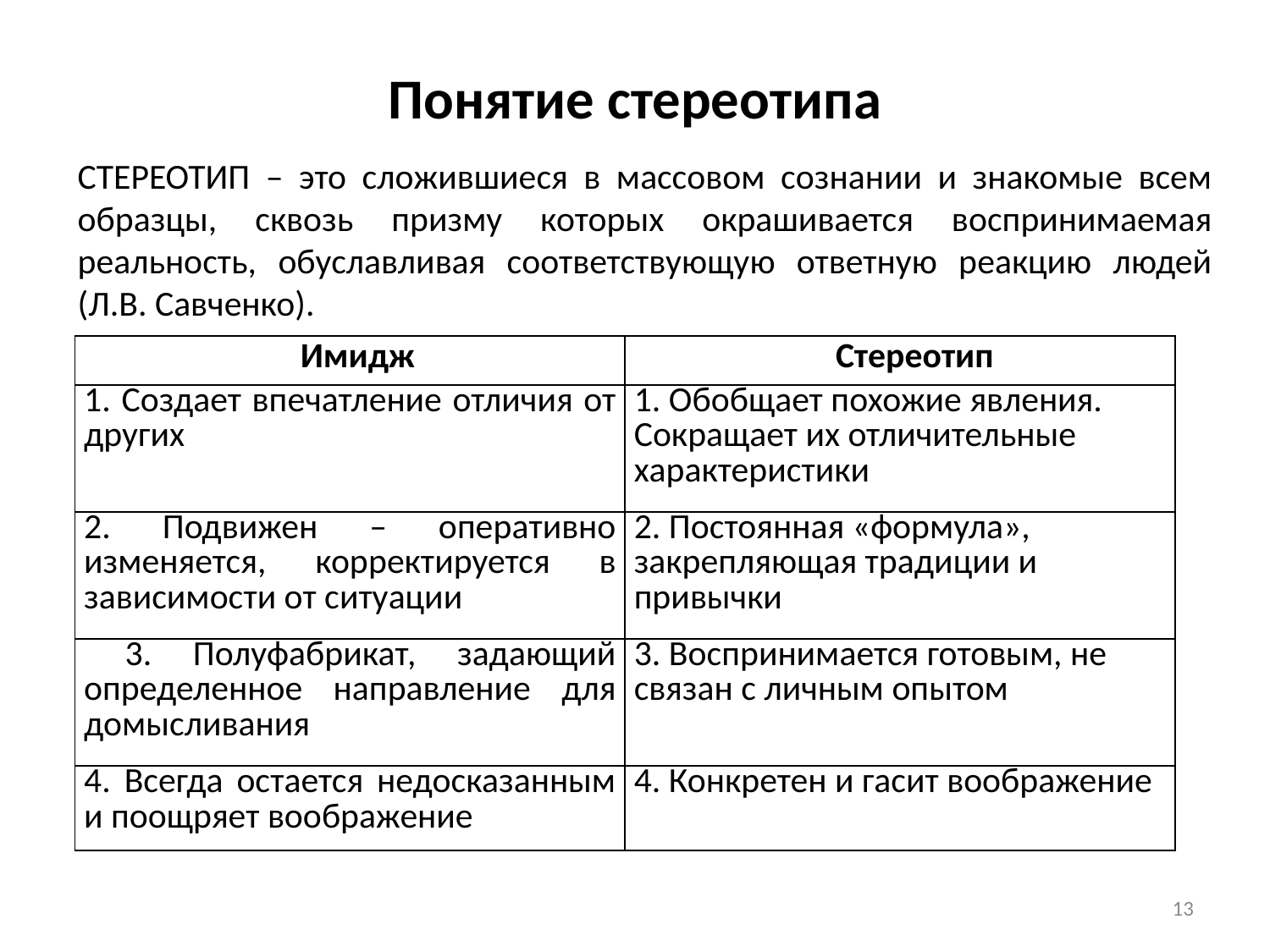

Понятие стереотипа
СТЕРЕОТИП – это сложившиеся в массовом сознании и знакомые всем образцы, сквозь призму которых окрашивается воспринимаемая реальность, обуславливая соответствующую ответную реакцию людей (Л.В. Савченко).

| Имидж | Стереотип |
| --- | --- |
| 1. Создает впечатление отличия от других | 1. Обобщает похожие явления. Сокращает их отличительные характеристики |
| 2. Подвижен – оперативно изменяется, корректируется в зависимости от ситуации | 2. Постоянная «формула», закрепляющая традиции и привычки |
| 3. Полуфабрикат, задающий определенное направление для домысливания | 3. Воспринимается готовым, не связан с личным опытом |
| 4. Всегда остается недосказанным и поощряет воображение | 4. Конкретен и гасит воображение |
13